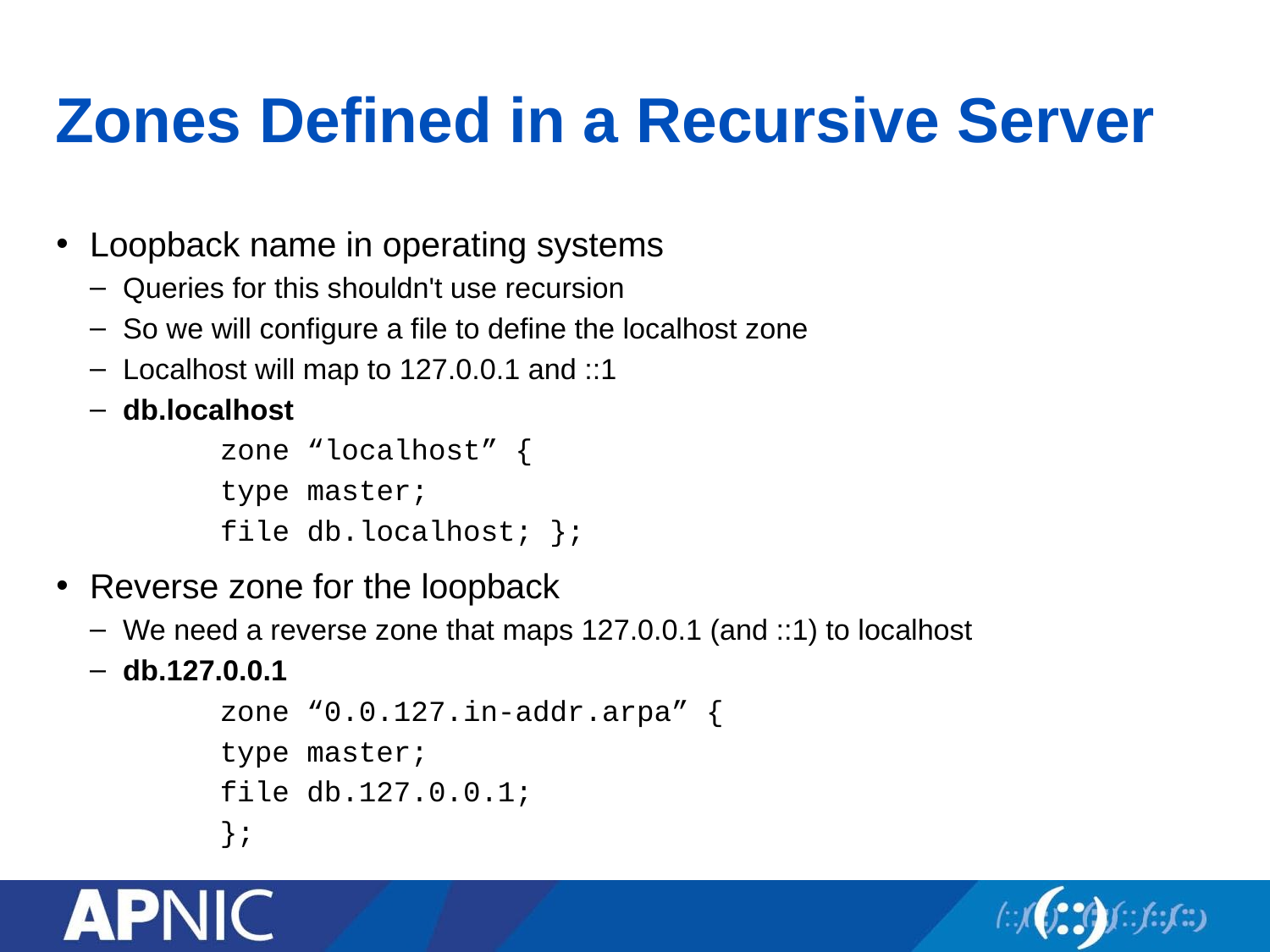

# Zones Defined in a Recursive Server
Loopback name in operating systems
Queries for this shouldn't use recursion
So we will configure a file to define the localhost zone
Localhost will map to 127.0.0.1 and ::1
db.localhost
zone “localhost” {
	type master;
	file db.localhost; };
Reverse zone for the loopback
We need a reverse zone that maps 127.0.0.1 (and ::1) to localhost
db.127.0.0.1
zone “0.0.127.in-addr.arpa” {
	type master;
	file db.127.0.0.1;
	};